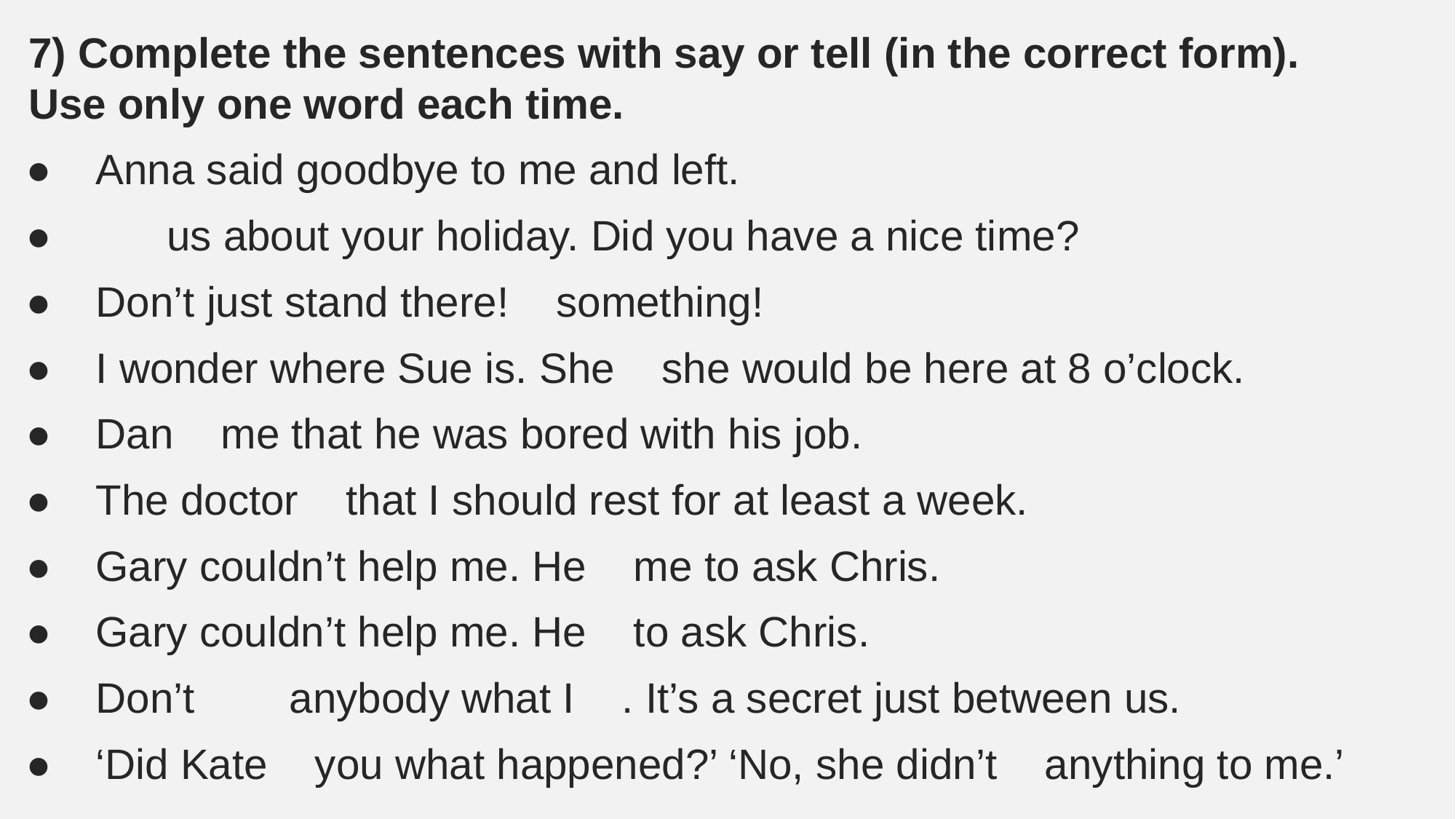

#
7) Complete the sentences with say or tell (in the correct form). Use only one word each time.
⦁    Anna said goodbye to me and left.
⦁          us about your holiday. Did you have a nice time?
⦁    Don’t just stand there!    something!
⦁    I wonder where Sue is. She    she would be here at 8 o’clock.
⦁    Dan    me that he was bored with his job.
⦁    The doctor    that I should rest for at least a week.
⦁    Gary couldn’t help me. He    me to ask Chris.
⦁    Gary couldn’t help me. He    to ask Chris.
⦁    Don’t        anybody what I    . It’s a secret just between us.
⦁    ‘Did Kate    you what happened?’ ‘No, she didn’t    anything to me.’